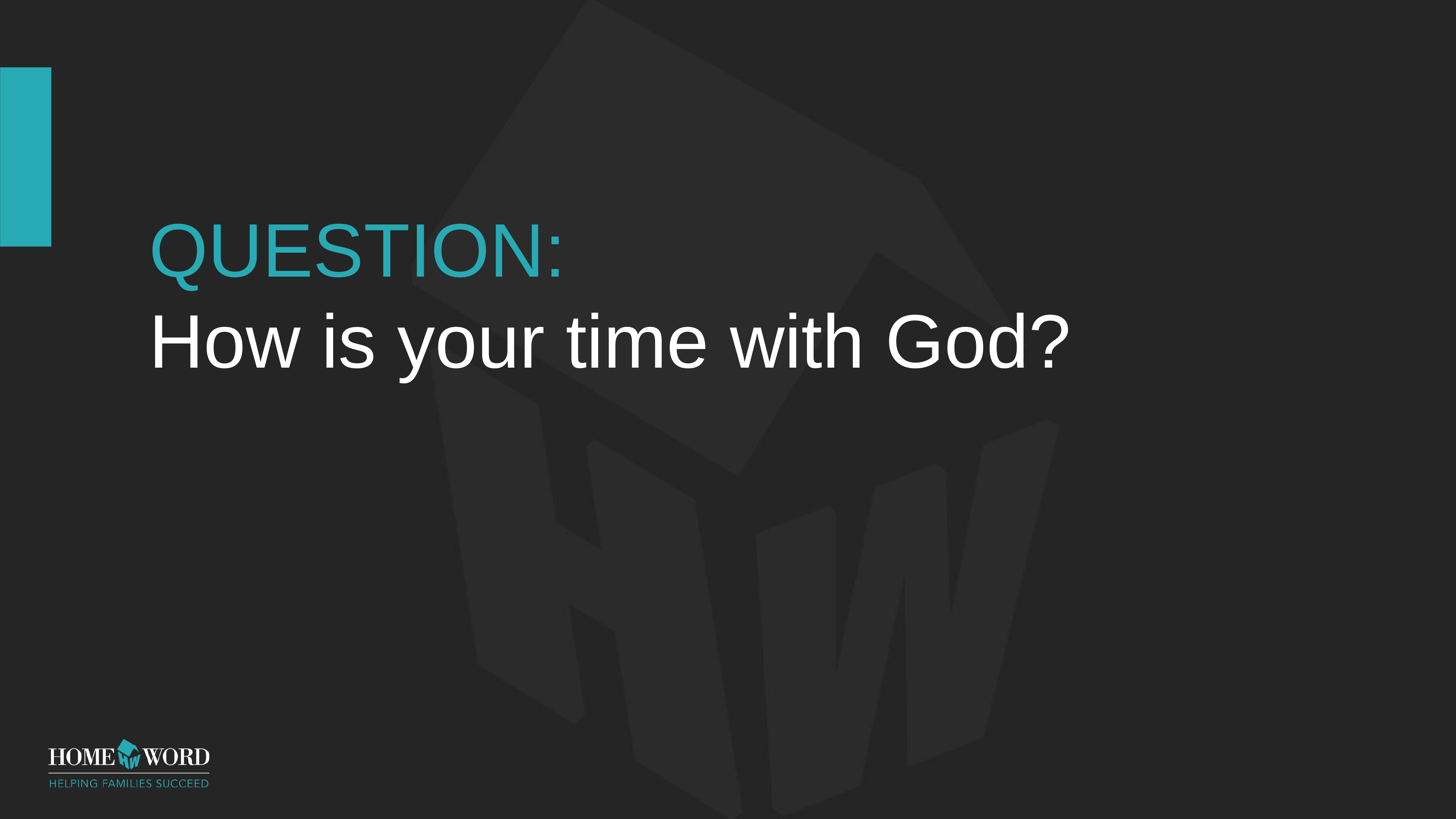

QUESTION:
How is your time with God?